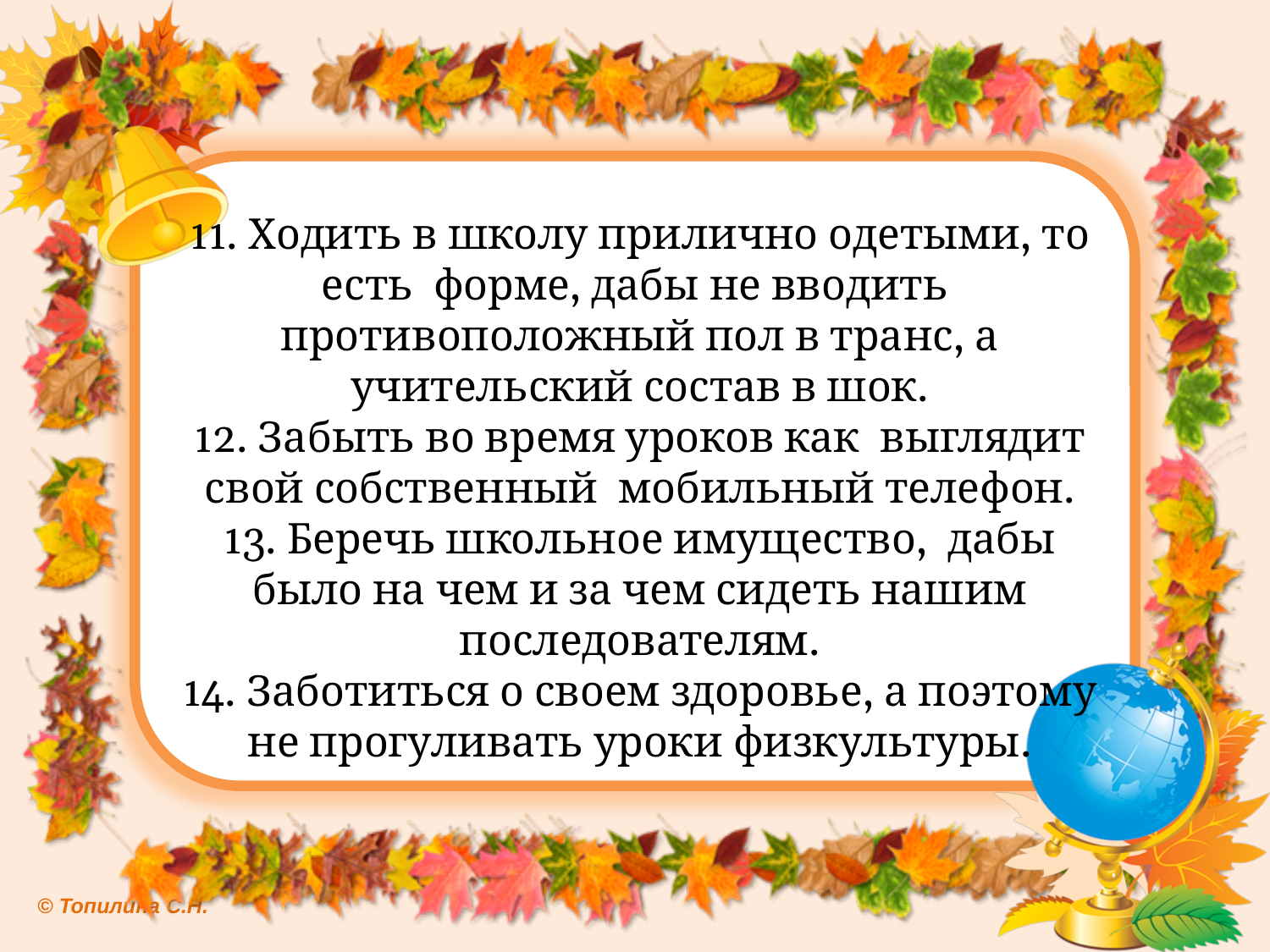

11. Ходить в школу прилично одетыми, то есть  форме, дабы не вводить  противоположный пол в транс, а учительский состав в шок.
12. Забыть во время уроков как  выглядит свой собственный  мобильный телефон.
13. Беречь школьное имущество,  дабы было на чем и за чем сидеть нашим последователям.
14. Заботиться о своем здоровье, а поэтому не прогуливать уроки физкультуры.